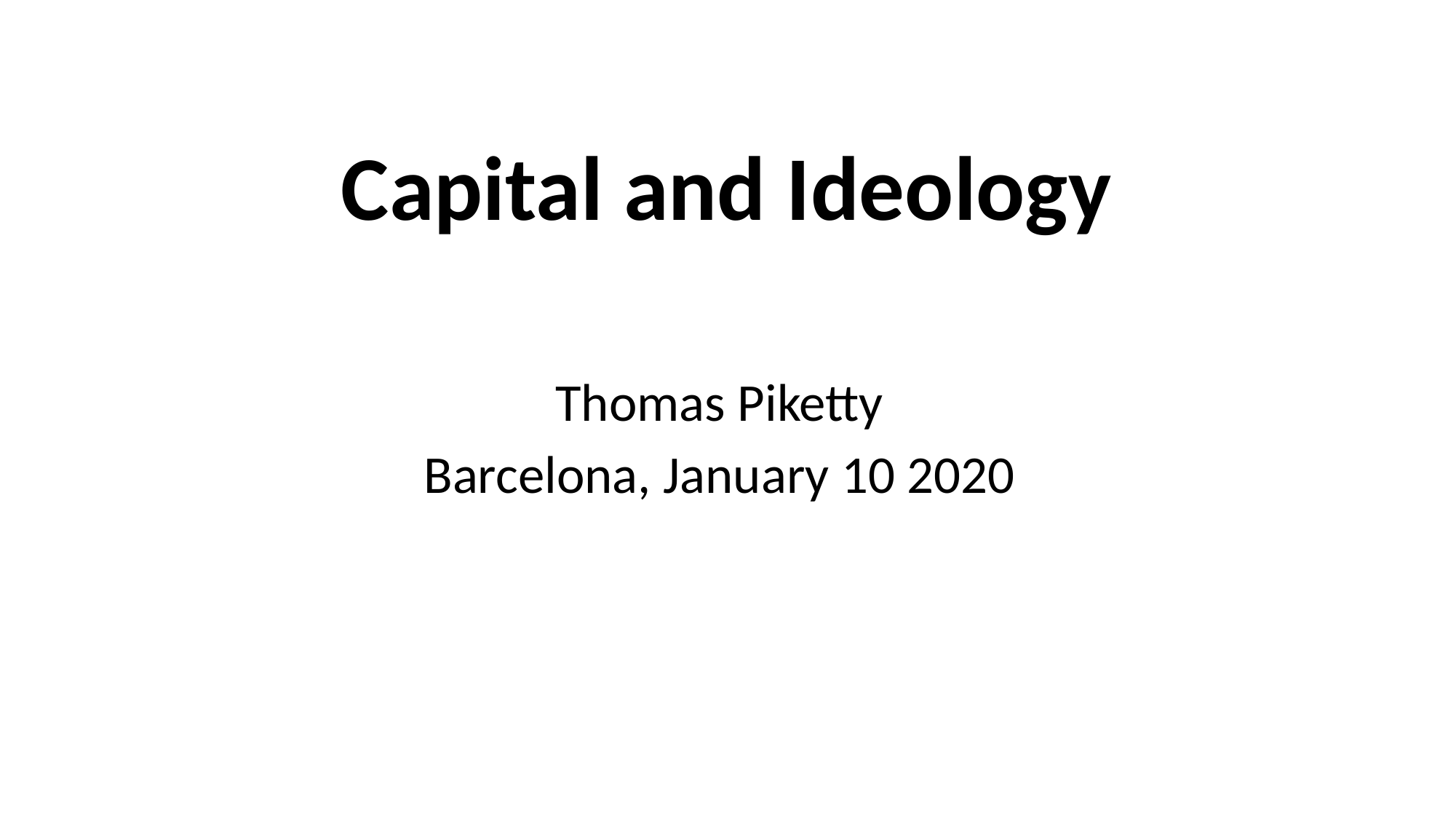

# Capital and Ideology
Thomas Piketty
Barcelona, January 10 2020